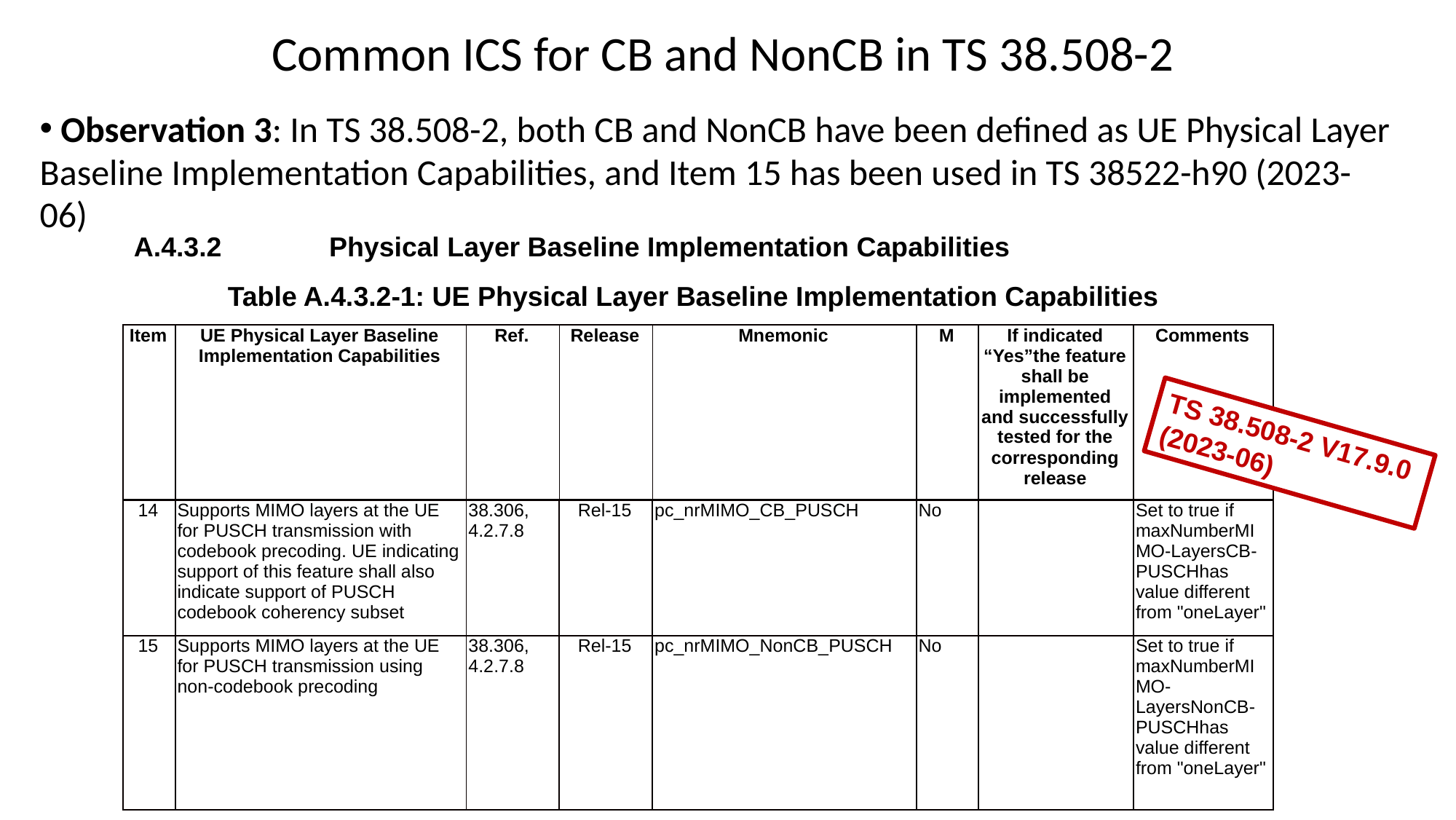

# Common ICS for CB and NonCB in TS 38.508-2
 Observation 3: In TS 38.508-2, both CB and NonCB have been defined as UE Physical Layer Baseline Implementation Capabilities, and Item 15 has been used in TS 38522-h90 (2023-06)
A.4.3.2	Physical Layer Baseline Implementation Capabilities
Table A.4.3.2-1: UE Physical Layer Baseline Implementation Capabilities
| Item | UE Physical Layer Baseline Implementation Capabilities | Ref. | Release | Mnemonic | M | If indicated “Yes”the feature shall be implemented and successfully tested for the corresponding release | Comments |  |
| --- | --- | --- | --- | --- | --- | --- | --- | --- |
TS 38.508-2 V17.9.0 (2023-06)
| 14 | Supports MIMO layers at the UE for PUSCH transmission with codebook precoding. UE indicating support of this feature shall also indicate support of PUSCH codebook coherency subset | 38.306, 4.2.7.8 | Rel-15 | pc\_nrMIMO\_CB\_PUSCH | No |  | Set to true if maxNumberMIMO-LayersCB-PUSCHhas value different from "oneLayer" |  |
| --- | --- | --- | --- | --- | --- | --- | --- | --- |
| 15 | Supports MIMO layers at the UE for PUSCH transmission using non-codebook precoding | 38.306, 4.2.7.8 | Rel-15 | pc\_nrMIMO\_NonCB\_PUSCH | No |  | Set to true if maxNumberMIMO-LayersNonCB-PUSCHhas value different from "oneLayer" |  |